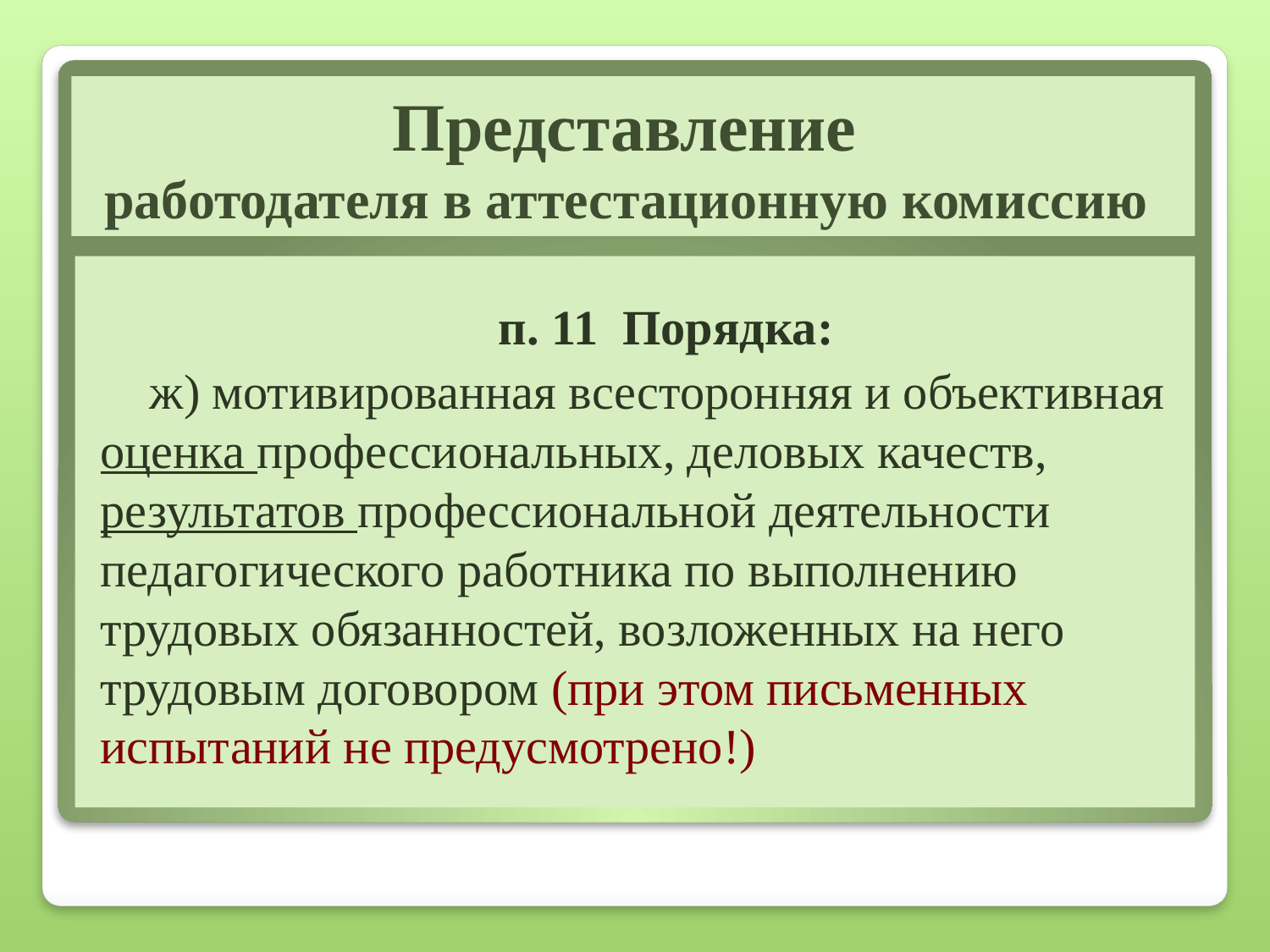

# Представление работодателя в аттестационную комиссию
п. 11  Порядка:
ж) мотивированная всесторонняя и объективная оценка профессиональных, деловых качеств, результатов профессиональной деятельности педагогического работника по выполнению трудовых обязанностей, возложенных на него трудовым договором (при этом письменных испытаний не предусмотрено!)